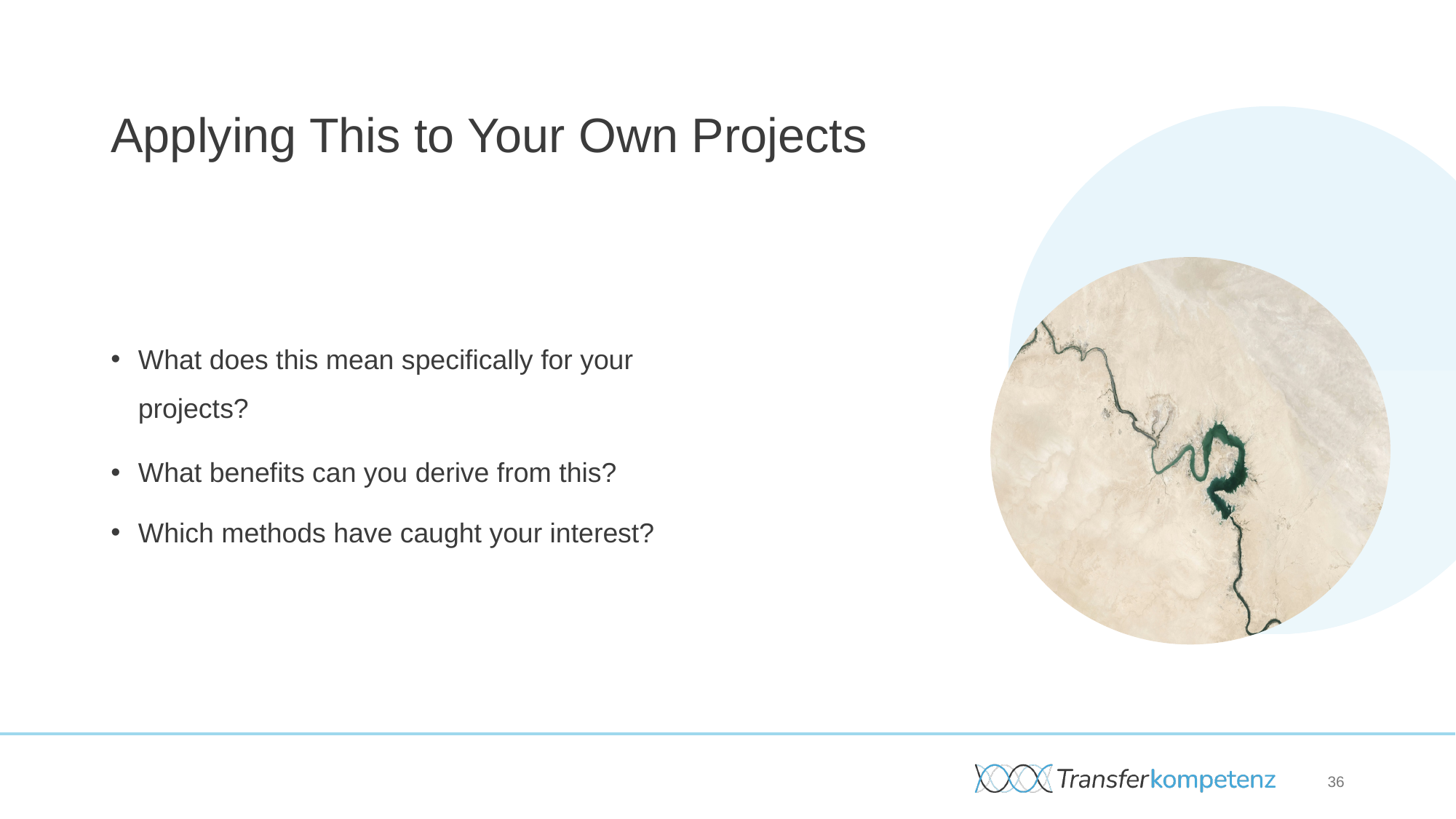

# Applying This to Your Own Projects

What does this mean specifically for your projects?
What benefits can you derive from this?
Which methods have caught your interest?
36